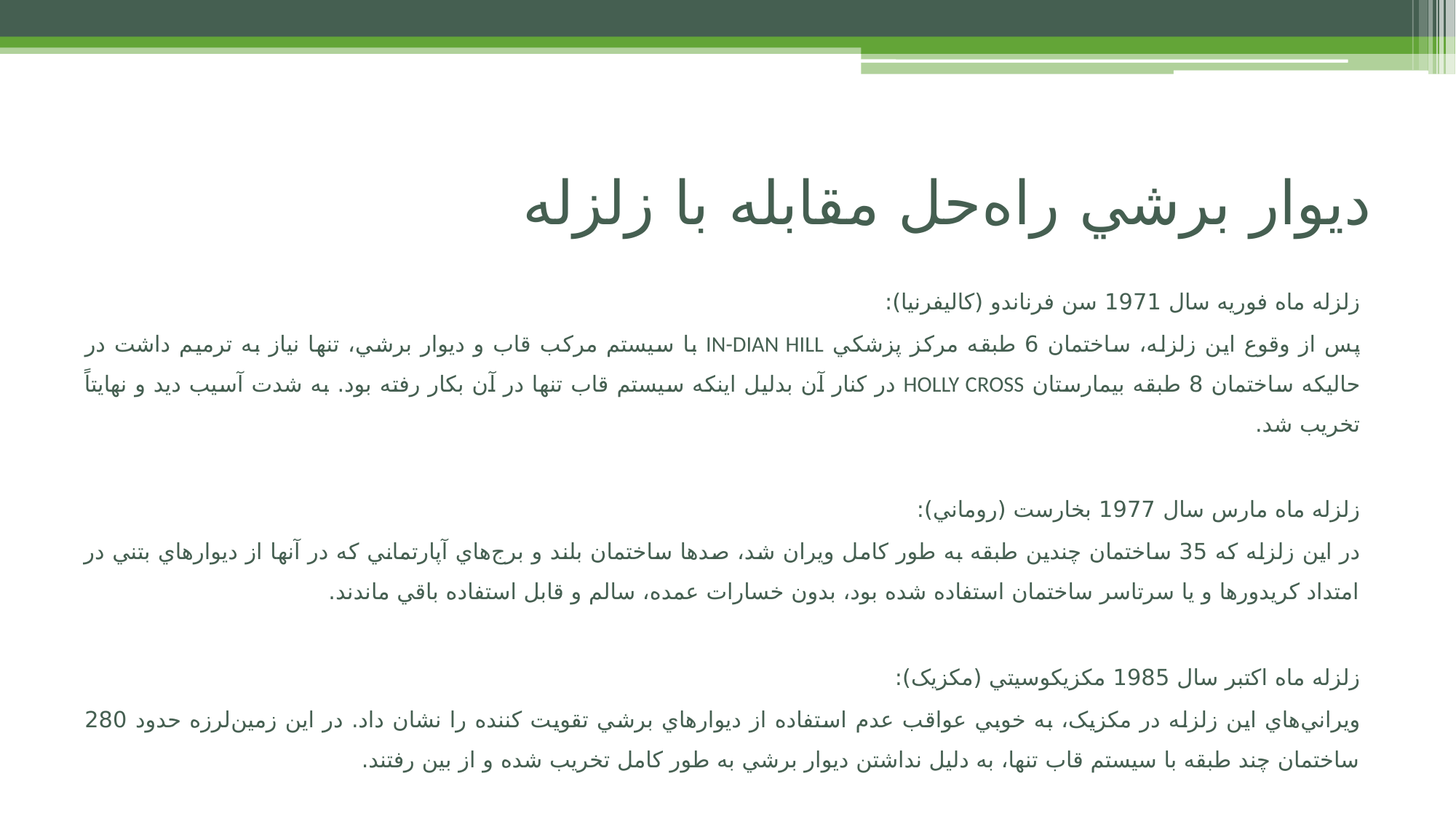

# ديوار برشي راه‌حل مقابله با زلزله
زلزله ماه فوريه سال 1971 سن فرناندو (کاليفرنيا):
پس از وقوع اين زلزله، ساختمان 6 طبقه مرکز پزشکي IN-DIAN HILL با سيستم مرکب قاب و ديوار برشي، تنها نياز به ترميم داشت در حاليکه ساختمان 8 طبقه بيمارستان HOLLY CROSS در کنار آن بدليل اينکه سيستم قاب تنها در آن بکار رفته بود. به شدت آسيب ديد و نهايتاً تخريب شد.

زلزله ماه مارس سال 1977 بخارست (روماني):
در اين زلزله که 35 ساختمان چندين طبقه به طور کامل ويران شد، صدها ساختمان بلند و برج‌هاي آپارتماني که در آنها از ديوارهاي بتني در امتداد کريدورها و يا سرتاسر ساختمان استفاده شده بود، بدون خسارات عمده، سالم و قابل استفاده باقي ماندند.

زلزله ماه اکتبر سال 1985 مکزيکوسيتي (مکزيک):
ويراني‌هاي اين زلزله در مکزيک، به خوبي عواقب عدم استفاده از ديوارهاي برشي تقويت کننده را نشان داد. در اين زمين‌لرزه حدود 280 ساختمان چند طبقه با سيستم قاب تنها، به دليل نداشتن ديوار برشي به طور کامل تخريب شده و از بين رفتند.